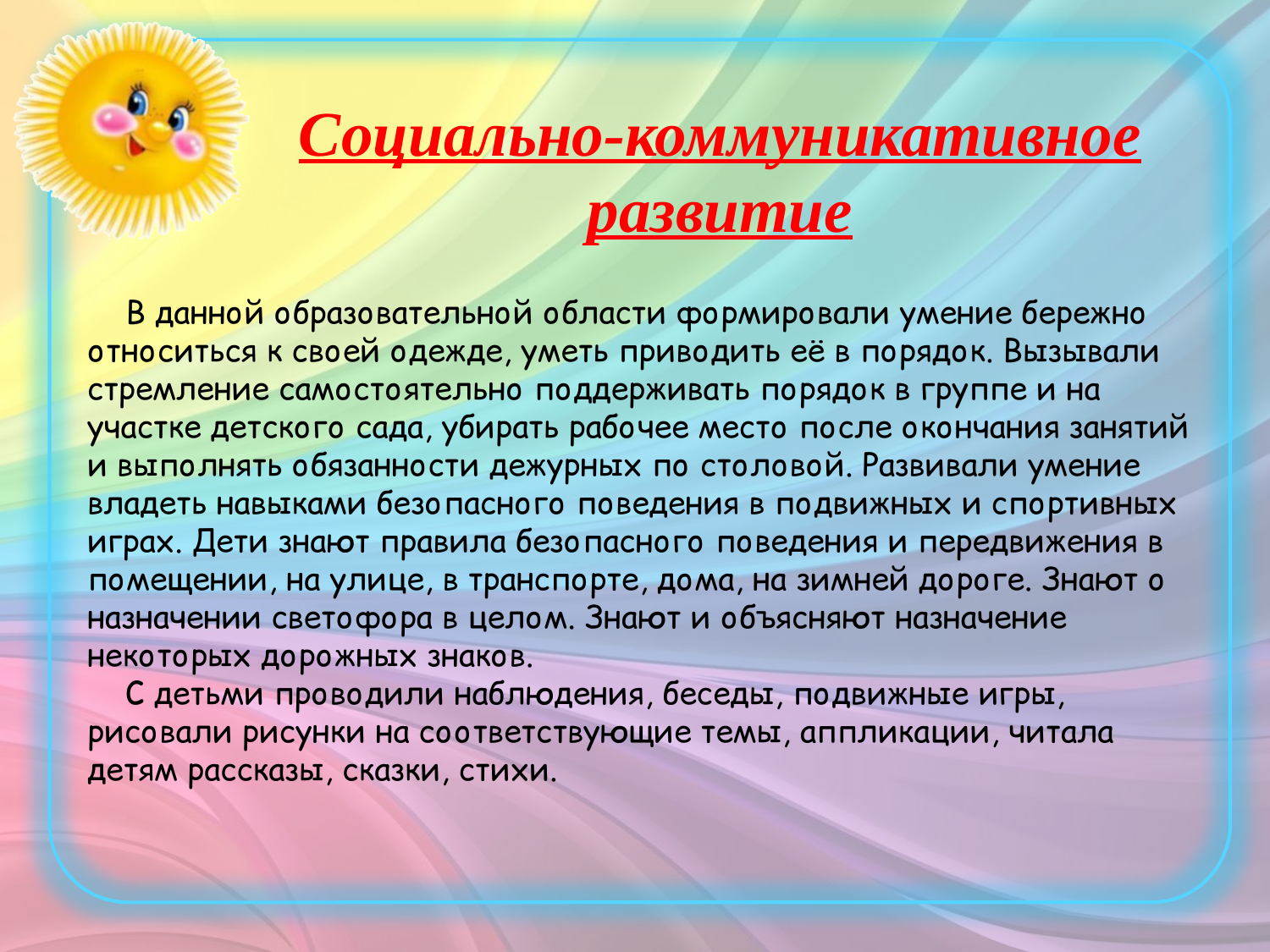

Социально-коммуникативное развитие
    В данной образовательной области формировали умение бережно относиться к своей одежде, уметь приводить её в порядок. Вызывали стремление самостоятельно поддерживать порядок в группе и на участке детского сада, убирать рабочее место после окончания занятий и выполнять обязанности дежурных по столовой. Развивали умение владеть навыками безопасного поведения в подвижных и спортивных играх. Дети знают правила безопасного поведения и передвижения в помещении, на улице, в транспорте, дома, на зимней дороге. Знают о назначении светофора в целом. Знают и объясняют назначение некоторых дорожных знаков.
    С детьми проводили наблюдения, беседы, подвижные игры, рисовали рисунки на соответствующие темы, аппликации, читала детям рассказы, сказки, стихи.